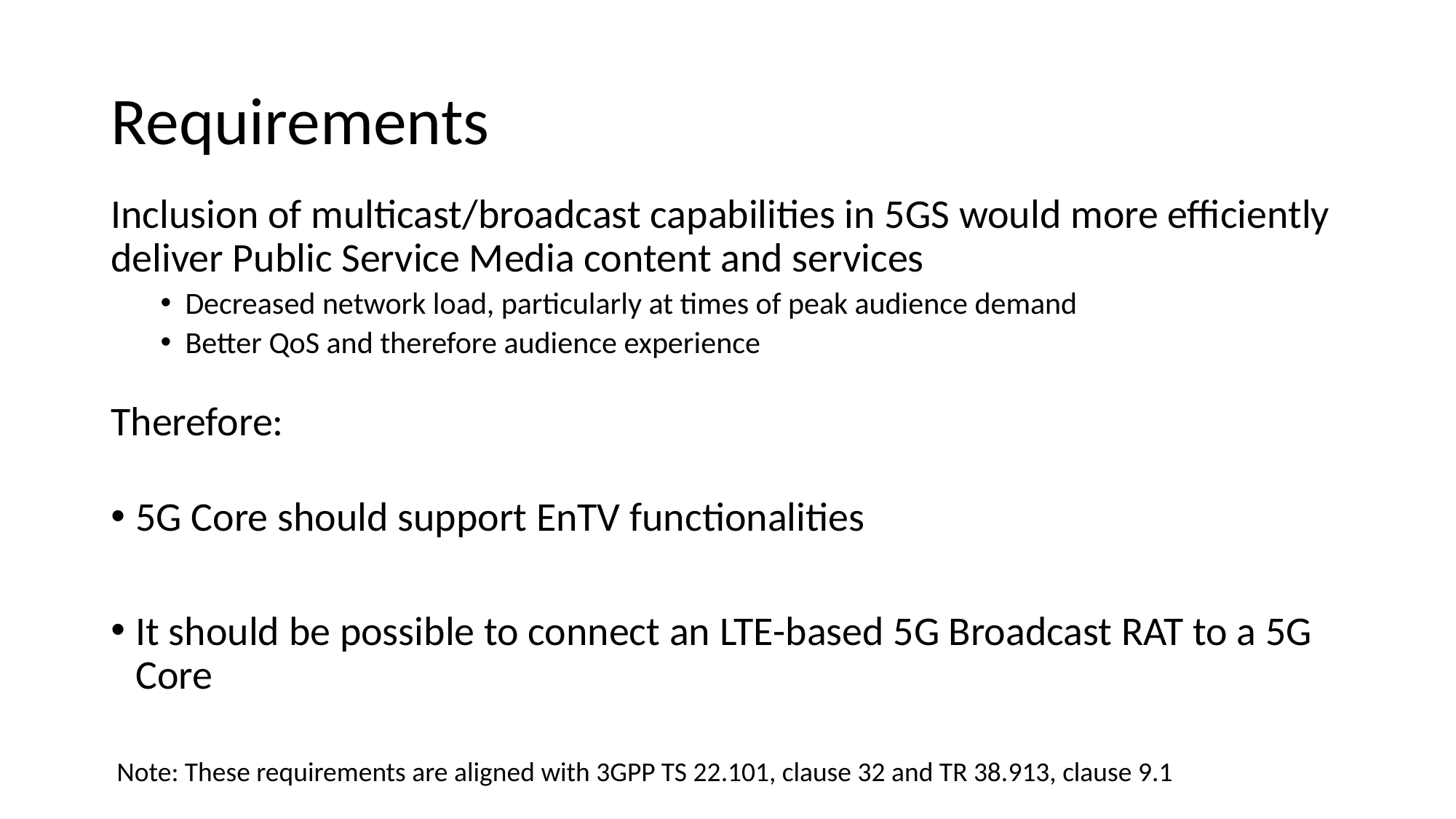

# Requirements
Inclusion of multicast/broadcast capabilities in 5GS would more efficiently deliver Public Service Media content and services
Decreased network load, particularly at times of peak audience demand
Better QoS and therefore audience experience

Therefore:

5G Core should support EnTV functionalities

It should be possible to connect an LTE-based 5G Broadcast RAT to a 5G Core

Note: These requirements are aligned with 3GPP TS 22.101, clause 32 and TR 38.913, clause 9.1